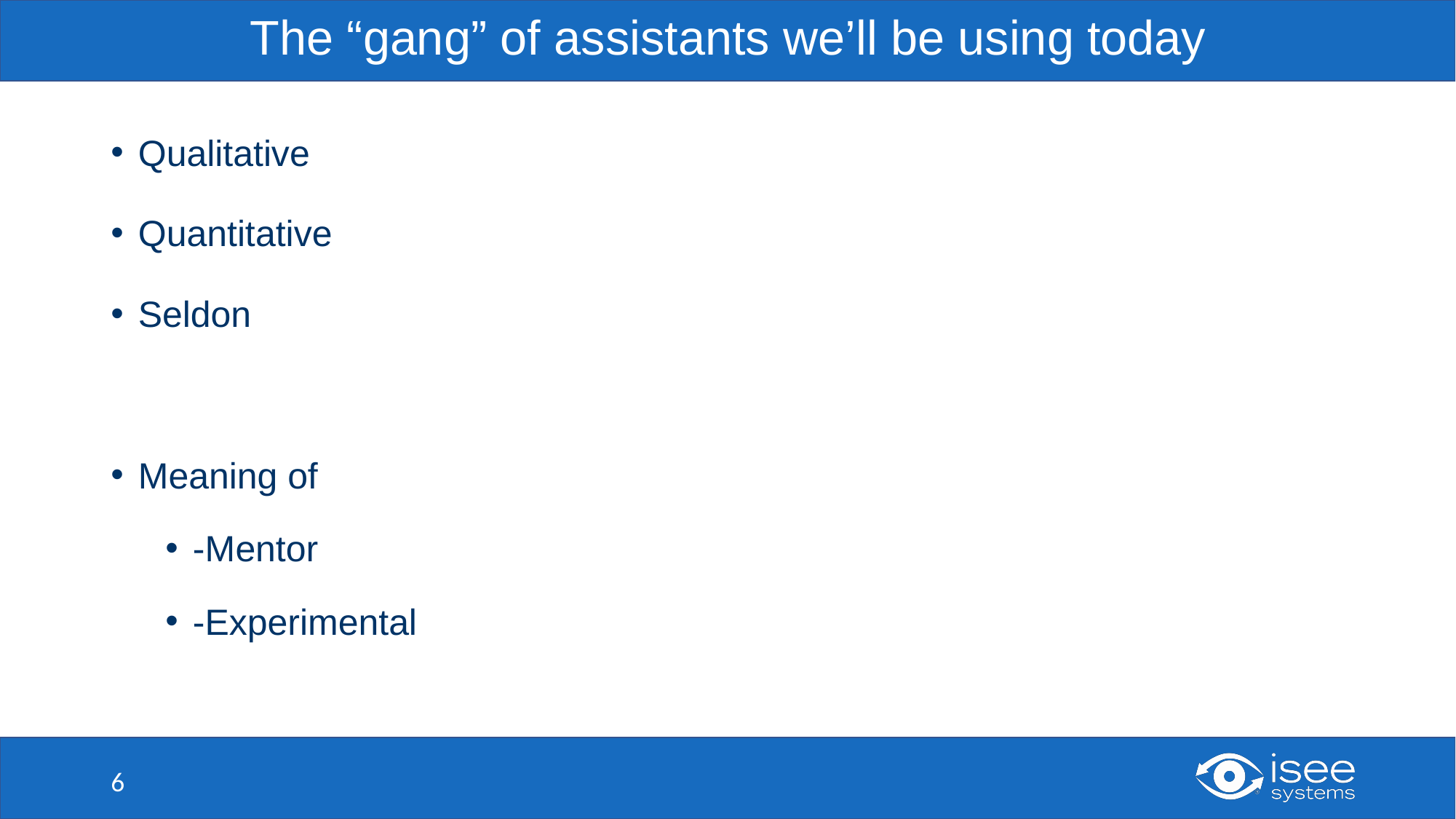

# The “gang” of assistants we’ll be using today
Qualitative
Quantitative
Seldon

Meaning of
-Mentor
-Experimental
6